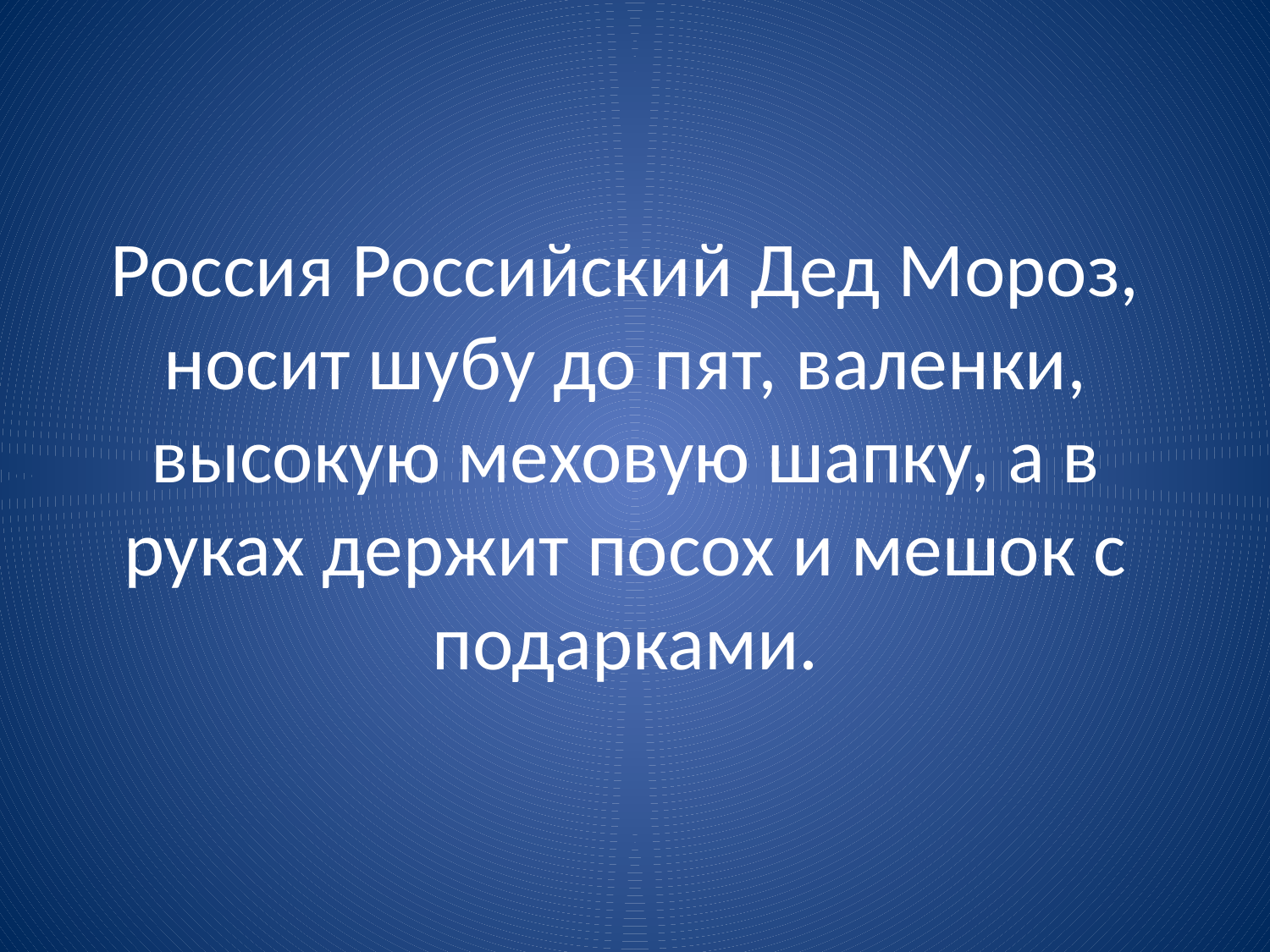

# Россия Российский Дед Мороз, носит шубу до пят, валенки, высокую меховую шапку, а в руках держит посох и мешок с подарками.